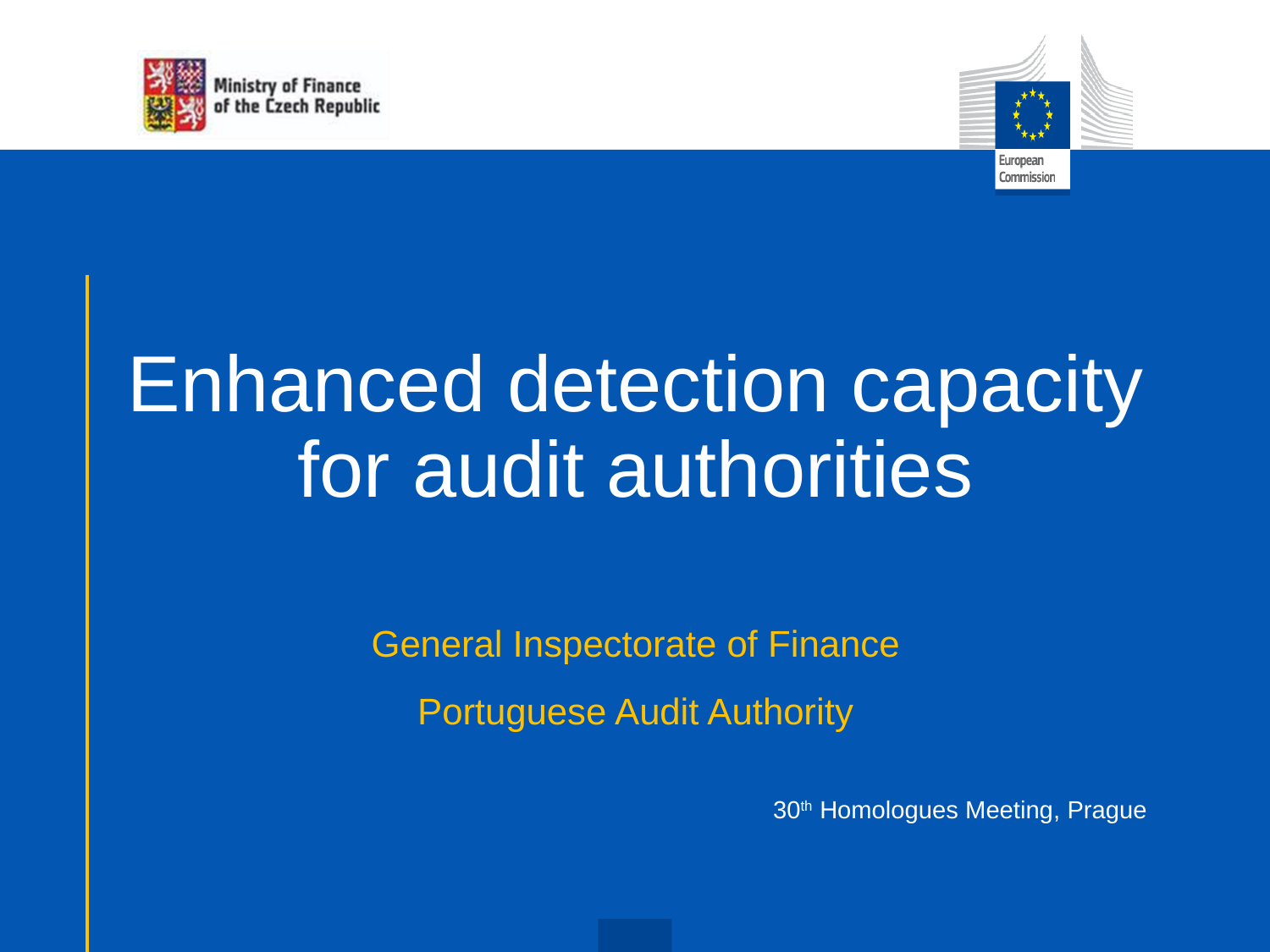

# Enhanced detection capacity for audit authorities
General Inspectorate of Finance
Portuguese Audit Authority
30th Homologues Meeting, Prague